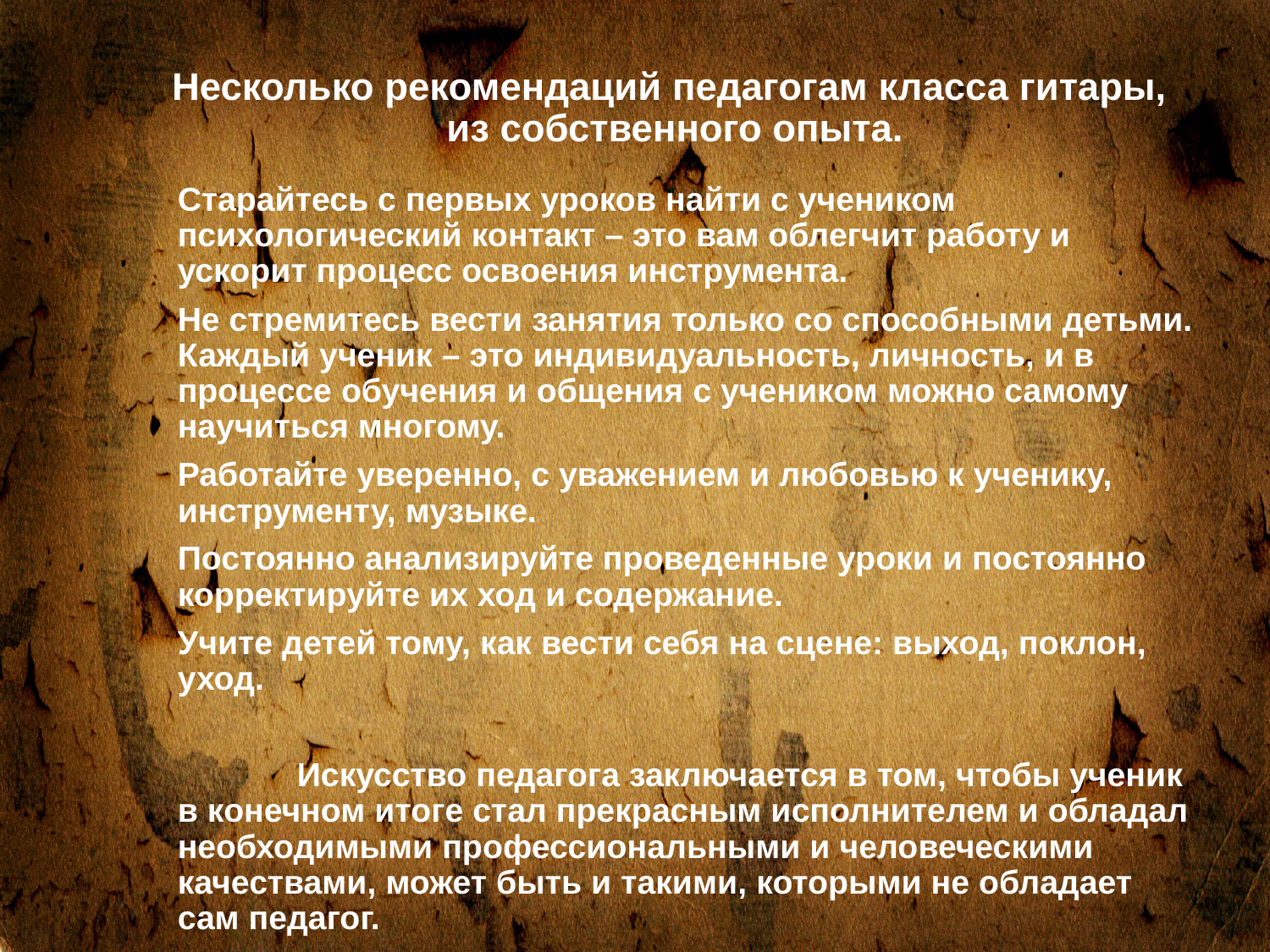

# Несколько рекомендаций педагогам класса гитары, из собственного опыта.
Старайтесь с первых уроков найти с учеником психологический контакт – это вам облегчит работу и ускорит процесс освоения инструмента.
Не стремитесь вести занятия только со способными детьми. Каждый ученик – это индивидуальность, личность, и в процессе обучения и общения с учеником можно самому научиться многому.
Работайте уверенно, с уважением и любовью к ученику, инструменту, музыке.
Постоянно анализируйте проведенные уроки и постоянно корректируйте их ход и содержание.
Учите детей тому, как вести себя на сцене: выход, поклон, уход.

	Искусство педагога заключается в том, чтобы ученик в конечном итоге стал прекрасным исполнителем и обладал необходимыми профессиональными и человеческими качествами, может быть и такими, которыми не обладает сам педагог.